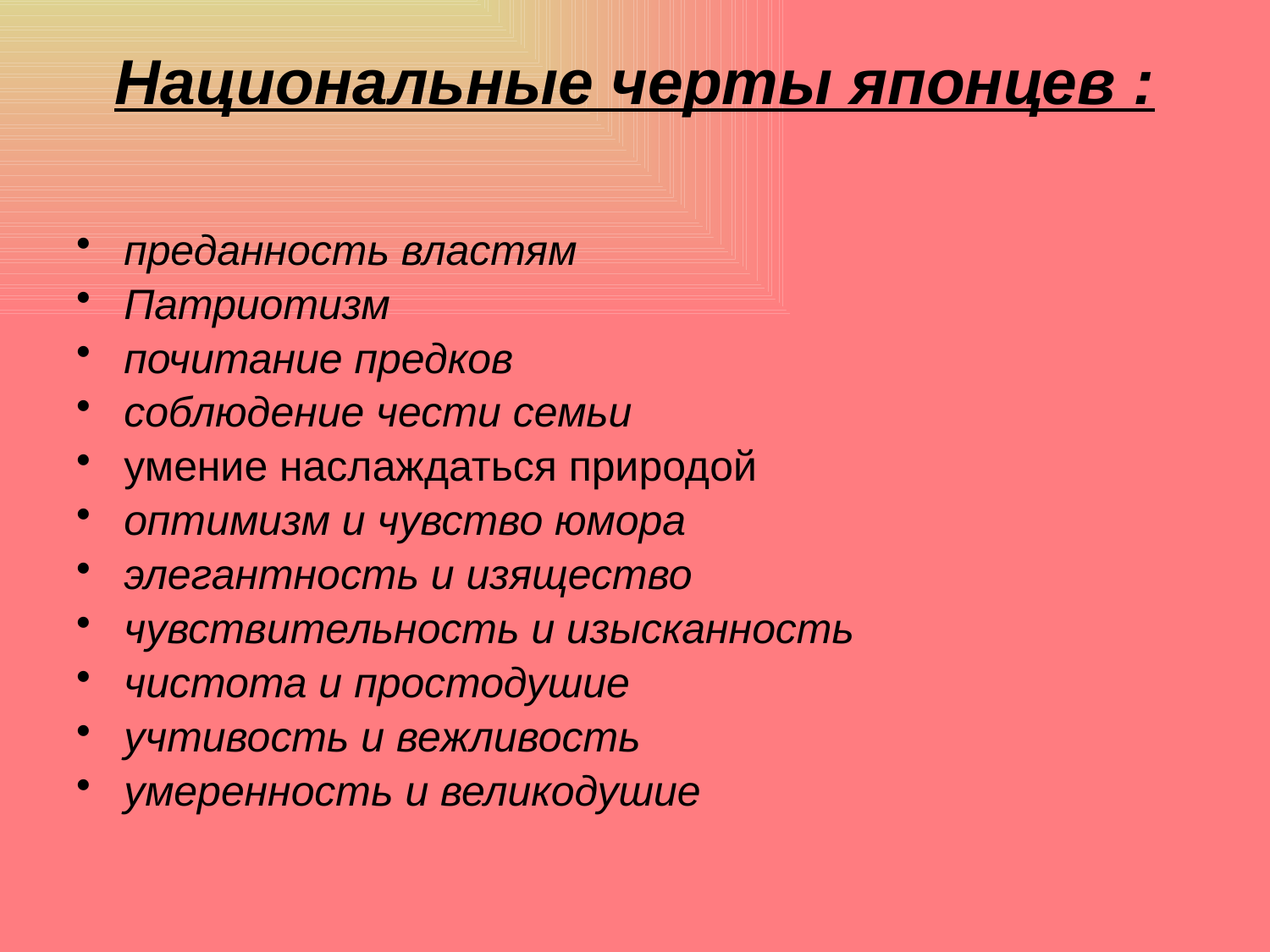

# Национальные черты японцев :
преданность властям
Патриотизм
почитание предков
соблюдение чести семьи
умение наслаждаться природой
оптимизм и чувство юмора
элегантность и изящество
чувствительность и изысканность
чистота и простодушие
учтивость и вежливость
умеренность и великодушие